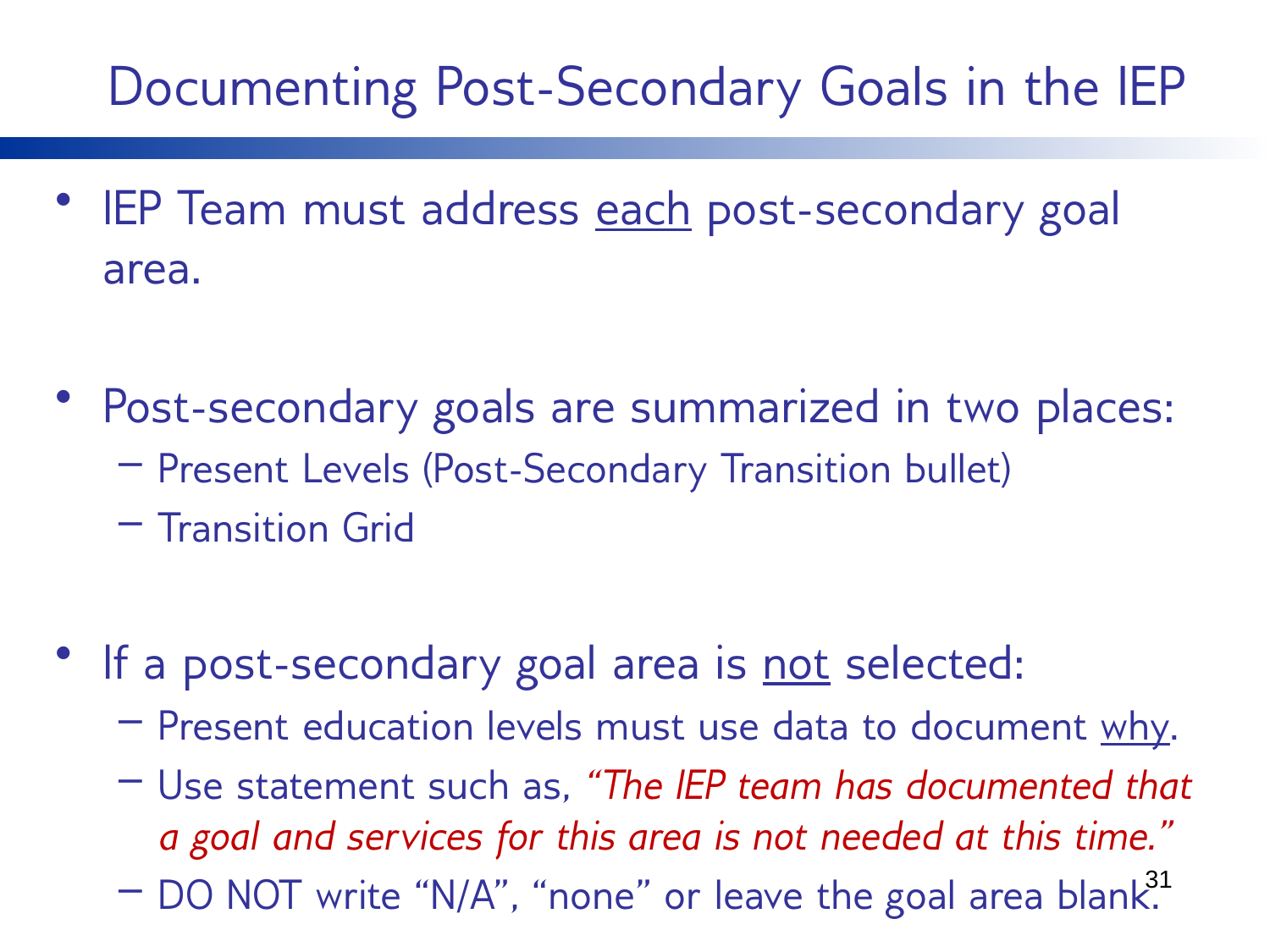

# Documenting Post-Secondary Goals in the IEP
IEP Team must address each post-secondary goal area.

Post-secondary goals are summarized in two places:
Present Levels (Post-Secondary Transition bullet)
Transition Grid

If a post-secondary goal area is not selected:
Present education levels must use data to document why.
Use statement such as, “The IEP team has documented that a goal and services for this area is not needed at this time.”
DO NOT write “N/A”, “none” or leave the goal area blank.

31